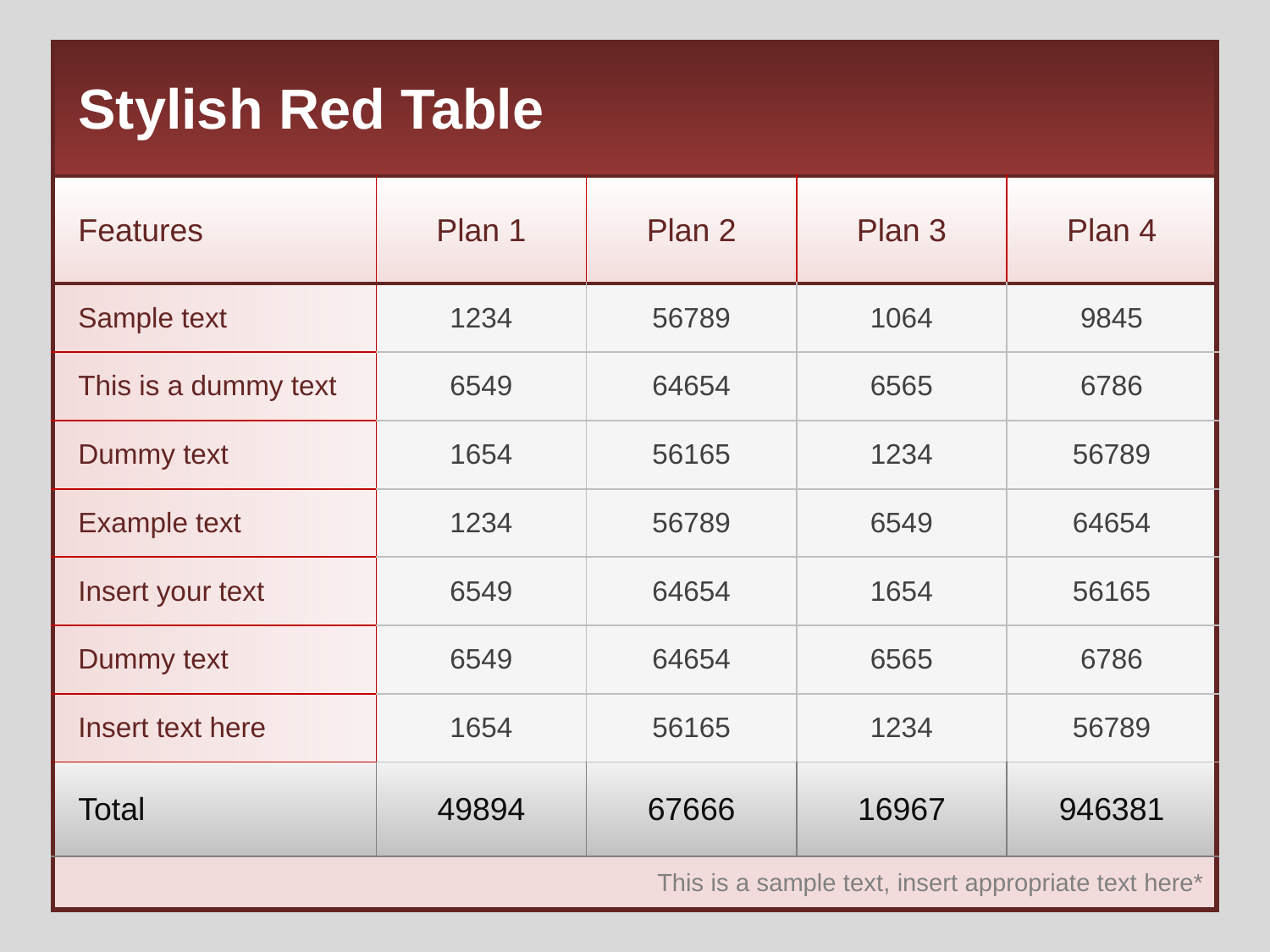

| Stylish Red Table |  |  |  |  |
| --- | --- | --- | --- | --- |
| Features | Plan 1 | Plan 2 | Plan 3 | Plan 4 |
| Sample text | 1234 | 56789 | 1064 | 9845 |
| This is a dummy text | 6549 | 64654 | 6565 | 6786 |
| Dummy text | 1654 | 56165 | 1234 | 56789 |
| Example text | 1234 | 56789 | 6549 | 64654 |
| Insert your text | 6549 | 64654 | 1654 | 56165 |
| Dummy text | 6549 | 64654 | 6565 | 6786 |
| Insert text here | 1654 | 56165 | 1234 | 56789 |
| Total | 49894 | 67666 | 16967 | 946381 |
| This is a sample text, insert appropriate text here\* |  |  |  |  |